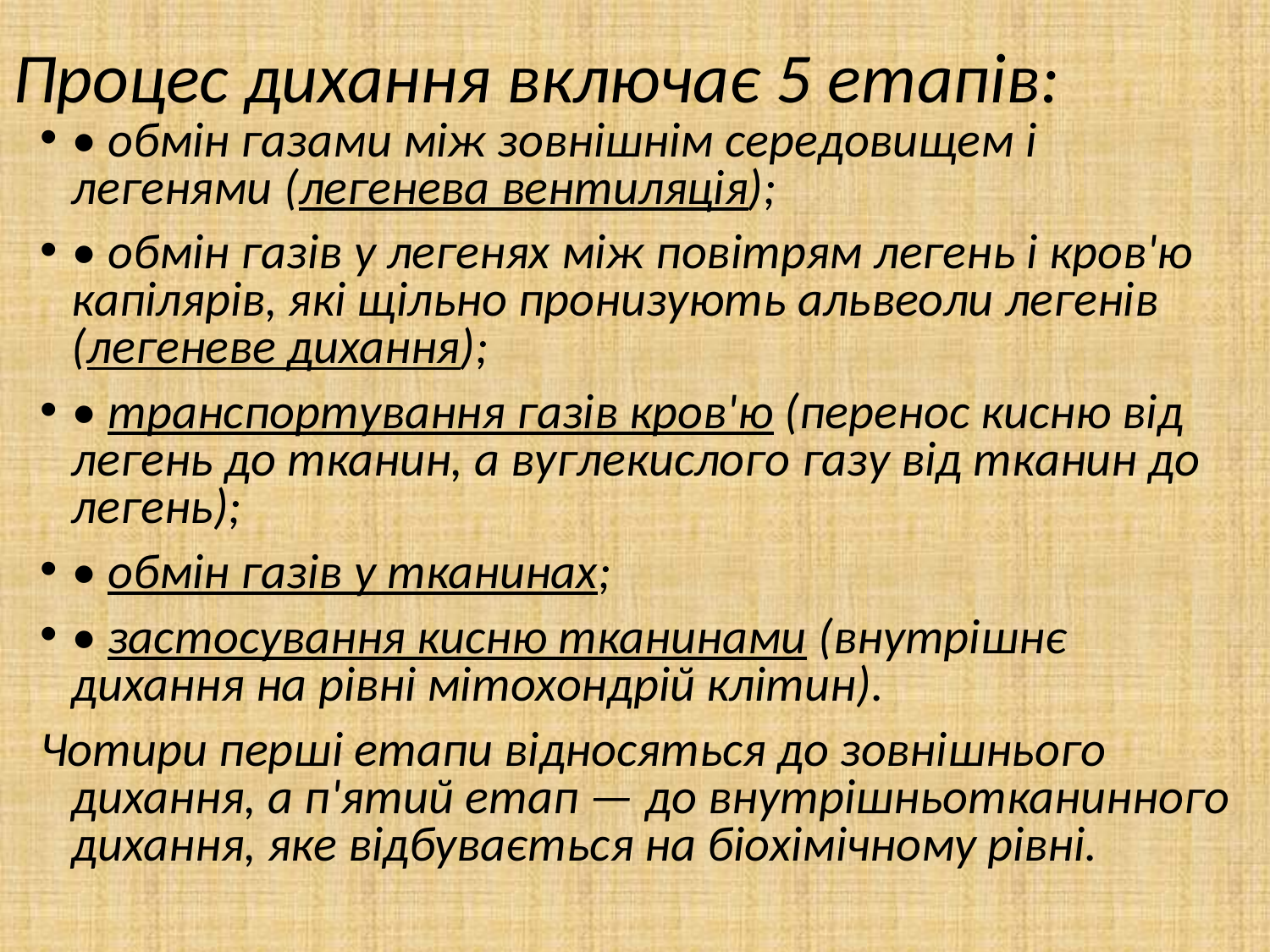

# Процес дихання включає 5 етапів:
• обмін газами між зовнішнім середовищем і легенями (легенева вентиляція);
• обмін газів у легенях між повітрям легень і кров'ю капілярів, які щільно пронизують альвеоли легенів (легеневе дихання);
• транспортування газів кров'ю (перенос кисню від легень до тканин, а вуглекислого газу від тканин до легень);
• обмін газів у тканинах;
• застосування кисню тканинами (внутрішнє дихання на рівні мітохондрій клітин).
Чотири перші етапи відносяться до зовнішнього дихання, а п'ятий етап — до внутрішньотканинного дихання, яке відбувається на біохімічному рівні.